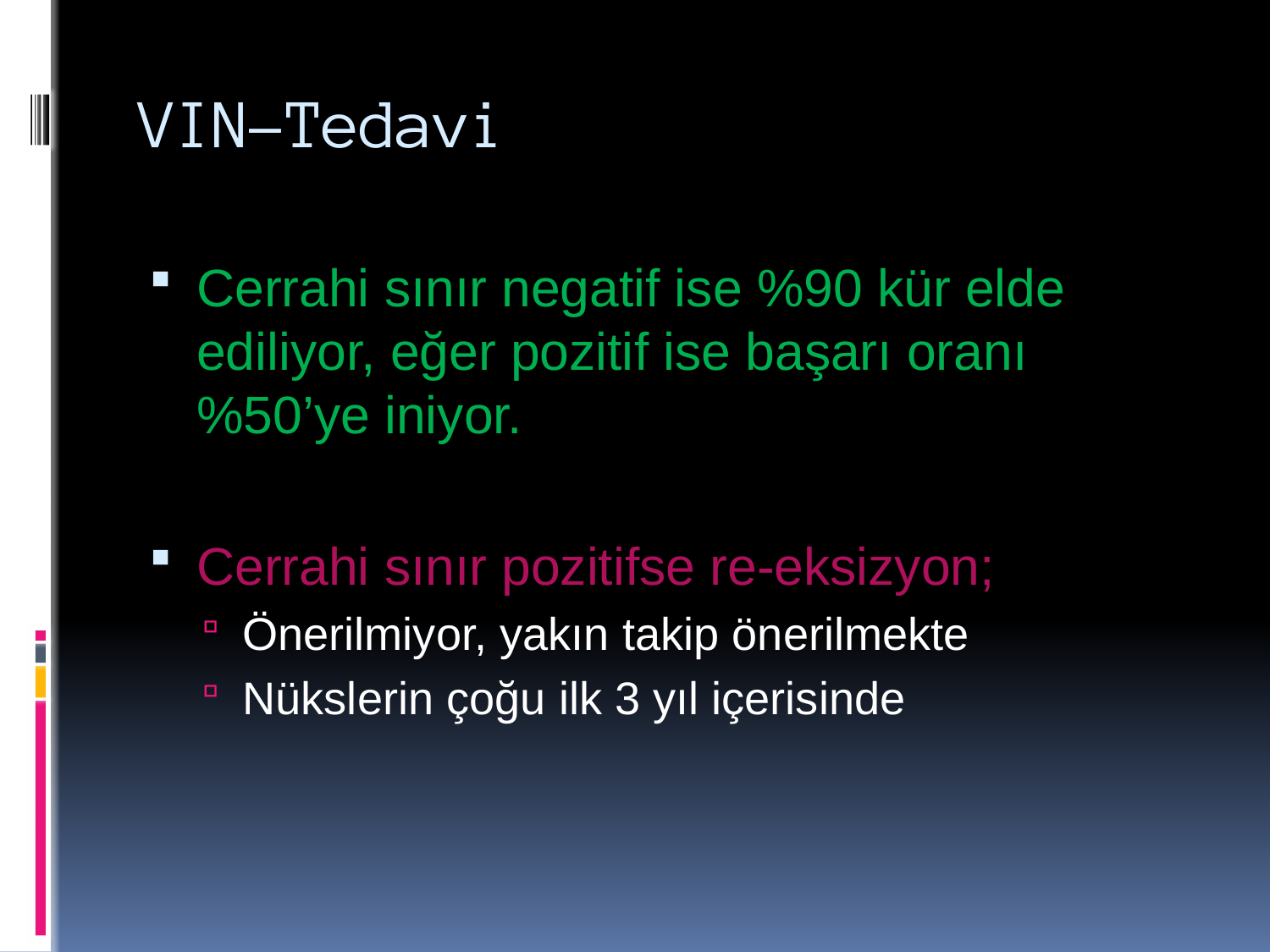

# VIN-Tedavi
Cerrahi sınır negatif ise %90 kür elde ediliyor, eğer pozitif ise başarı oranı %50’ye iniyor.

Cerrahi sınır pozitifse re-eksizyon;
Önerilmiyor, yakın takip önerilmekte
Nükslerin çoğu ilk 3 yıl içerisinde